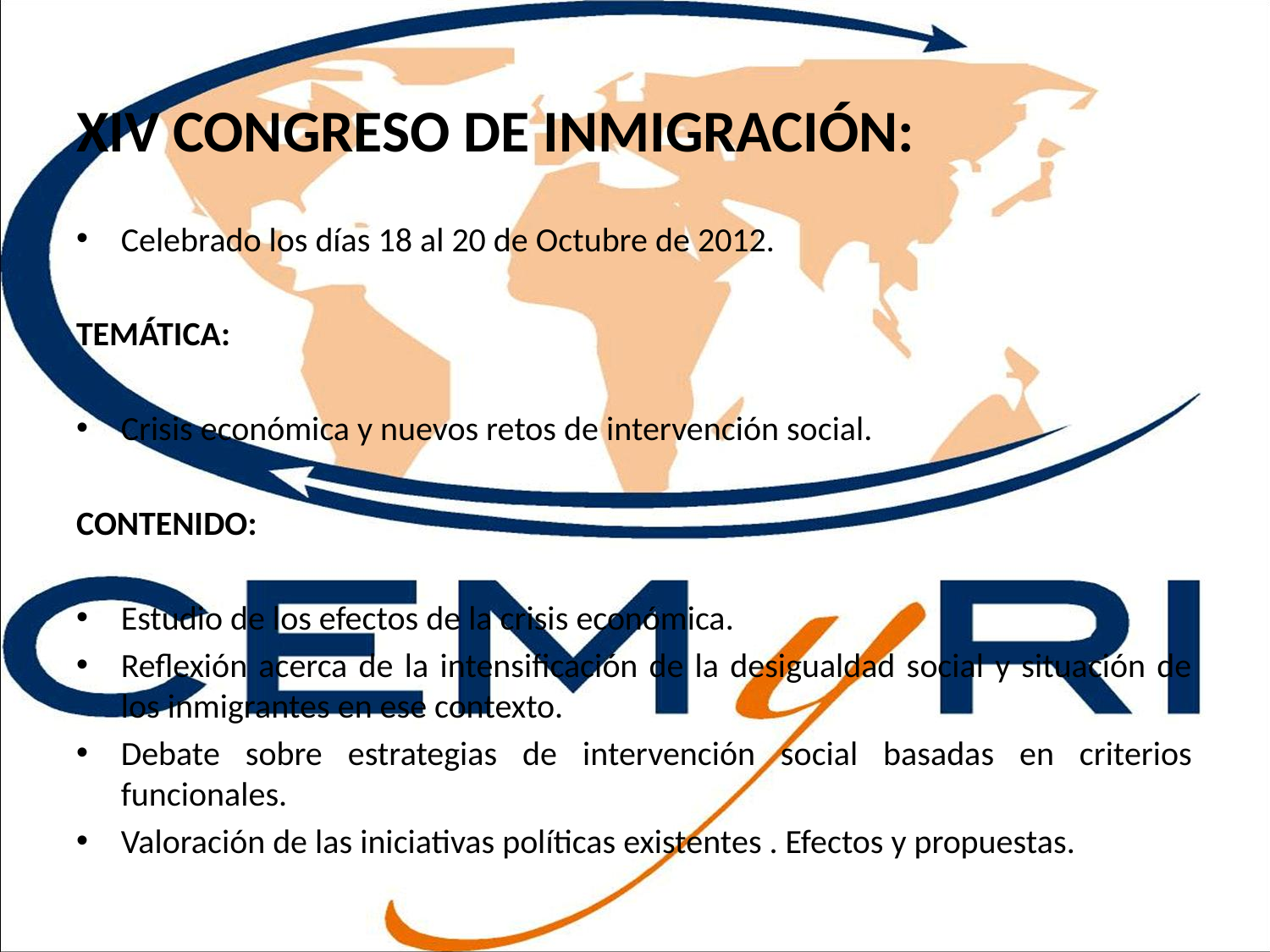

XIV CONGRESO DE INMIGRACIÓN:

Celebrado los días 18 al 20 de Octubre de 2012.

TEMÁTICA:

Crisis económica y nuevos retos de intervención social.

CONTENIDO:

Estudio de los efectos de la crisis económica.
Reflexión acerca de la intensificación de la desigualdad social y situación de los inmigrantes en ese contexto.
Debate sobre estrategias de intervención social basadas en criterios funcionales.
Valoración de las iniciativas políticas existentes . Efectos y propuestas.